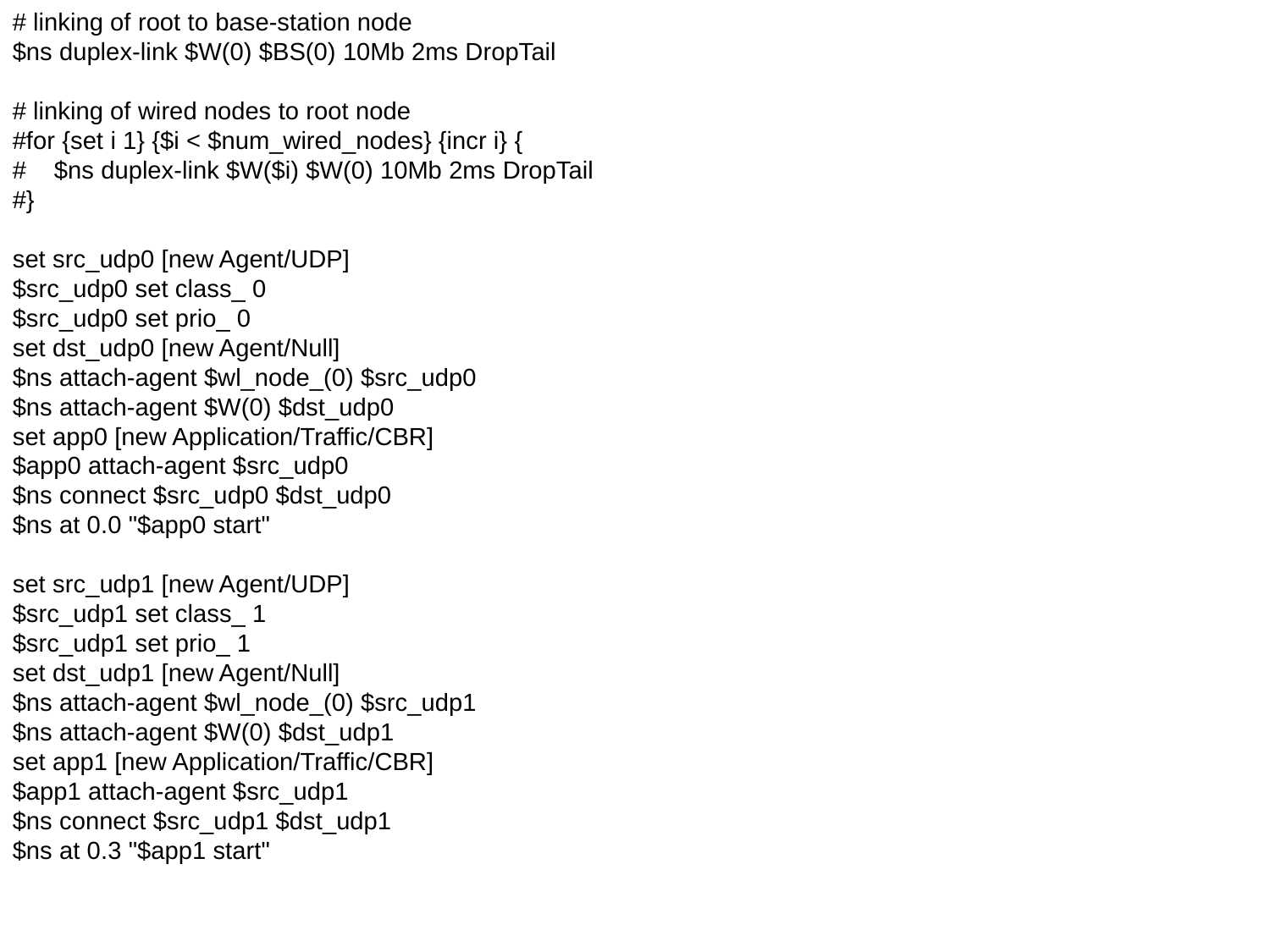

# linking of root to base-station node
$ns duplex-link $W(0) $BS(0) 10Mb 2ms DropTail

# linking of wired nodes to root node
#for {set i 1} {$i < $num_wired_nodes} {incr i} {
#    $ns duplex-link $W($i) $W(0) 10Mb 2ms DropTail
#}

set src_udp0 [new Agent/UDP]
$src_udp0 set class_ 0
$src_udp0 set prio_ 0
set dst_udp0 [new Agent/Null]
$ns attach-agent $wl_node_(0) $src_udp0
$ns attach-agent $W(0) $dst_udp0
set app0 [new Application/Traffic/CBR]
$app0 attach-agent $src_udp0
$ns connect $src_udp0 $dst_udp0
$ns at 0.0 "$app0 start"

set src_udp1 [new Agent/UDP]
$src_udp1 set class_ 1
$src_udp1 set prio_ 1
set dst_udp1 [new Agent/Null]
$ns attach-agent $wl_node_(0) $src_udp1
$ns attach-agent $W(0) $dst_udp1
set app1 [new Application/Traffic/CBR]
$app1 attach-agent $src_udp1
$ns connect $src_udp1 $dst_udp1
$ns at 0.3 "$app1 start"